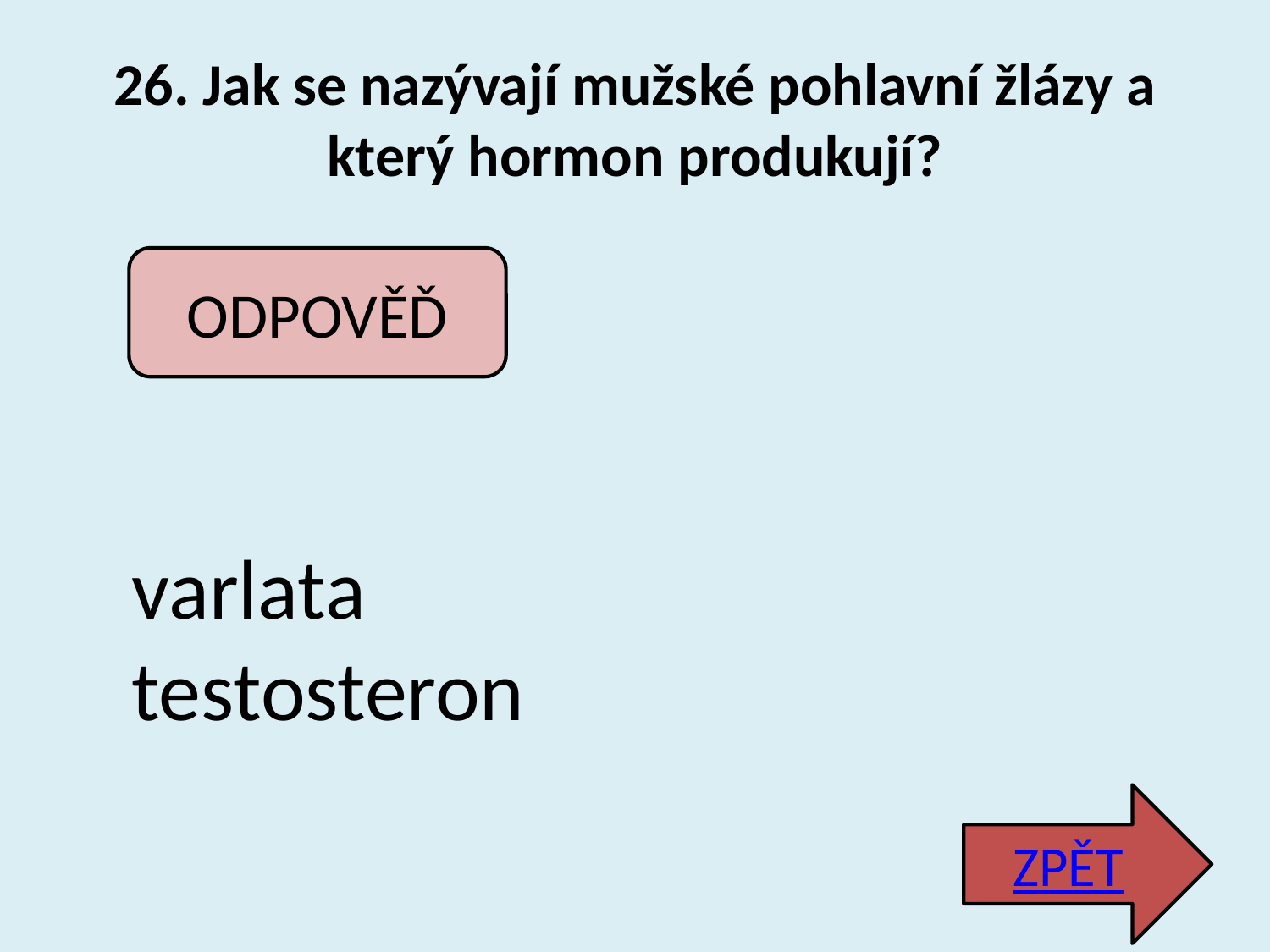

# 26. Jak se nazývají mužské pohlavní žlázy a který hormon produkují?

ODPOVĚĎ

varlata
testosteron
ZPĚT